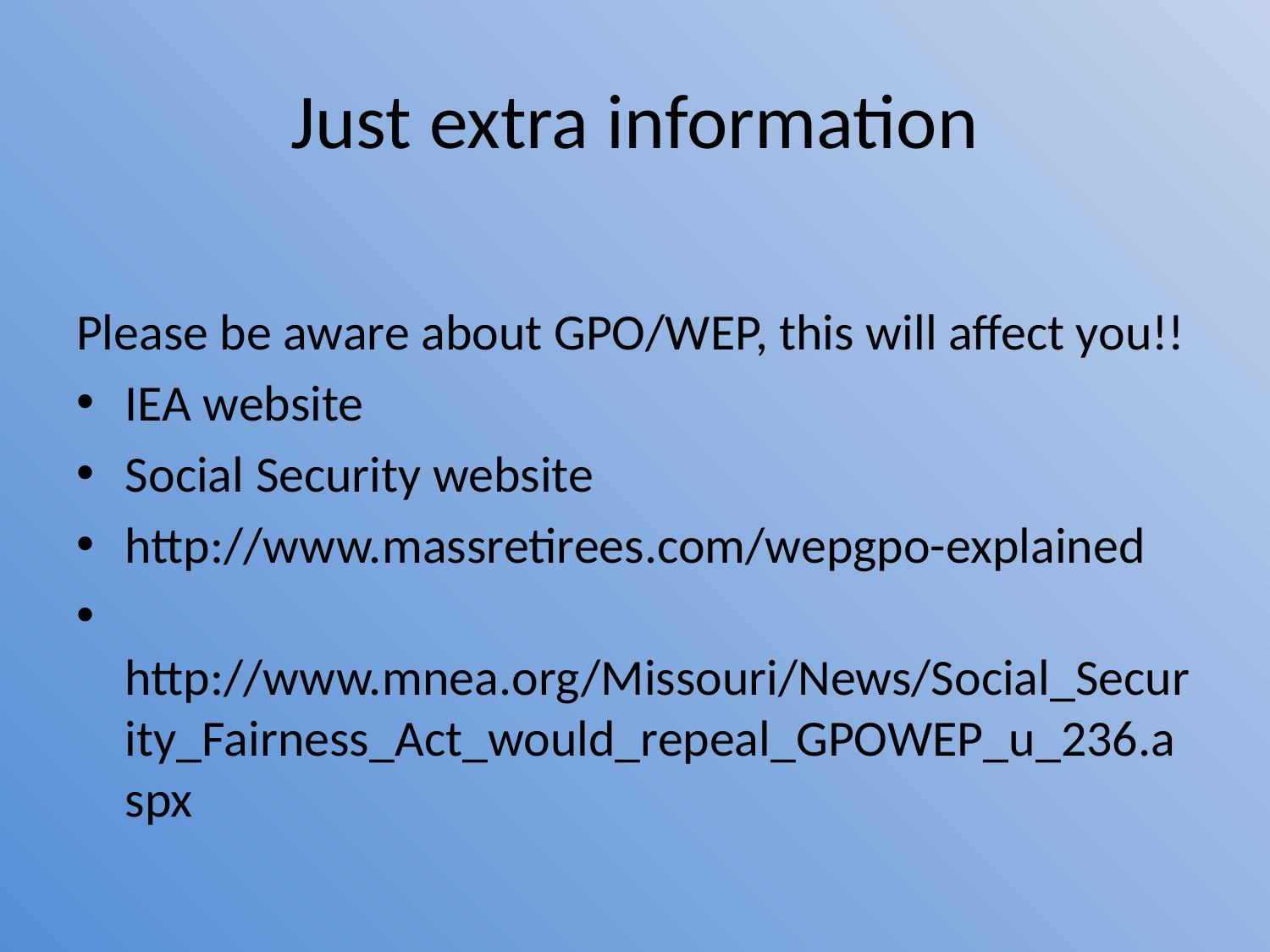

# Just extra information

Please be aware about GPO/WEP, this will affect you!!
IEA website
Social Security website
http://www.massretirees.com/wepgpo-explained
 http://www.mnea.org/Missouri/News/Social_Security_Fairness_Act_would_repeal_GPOWEP_u_236.aspx